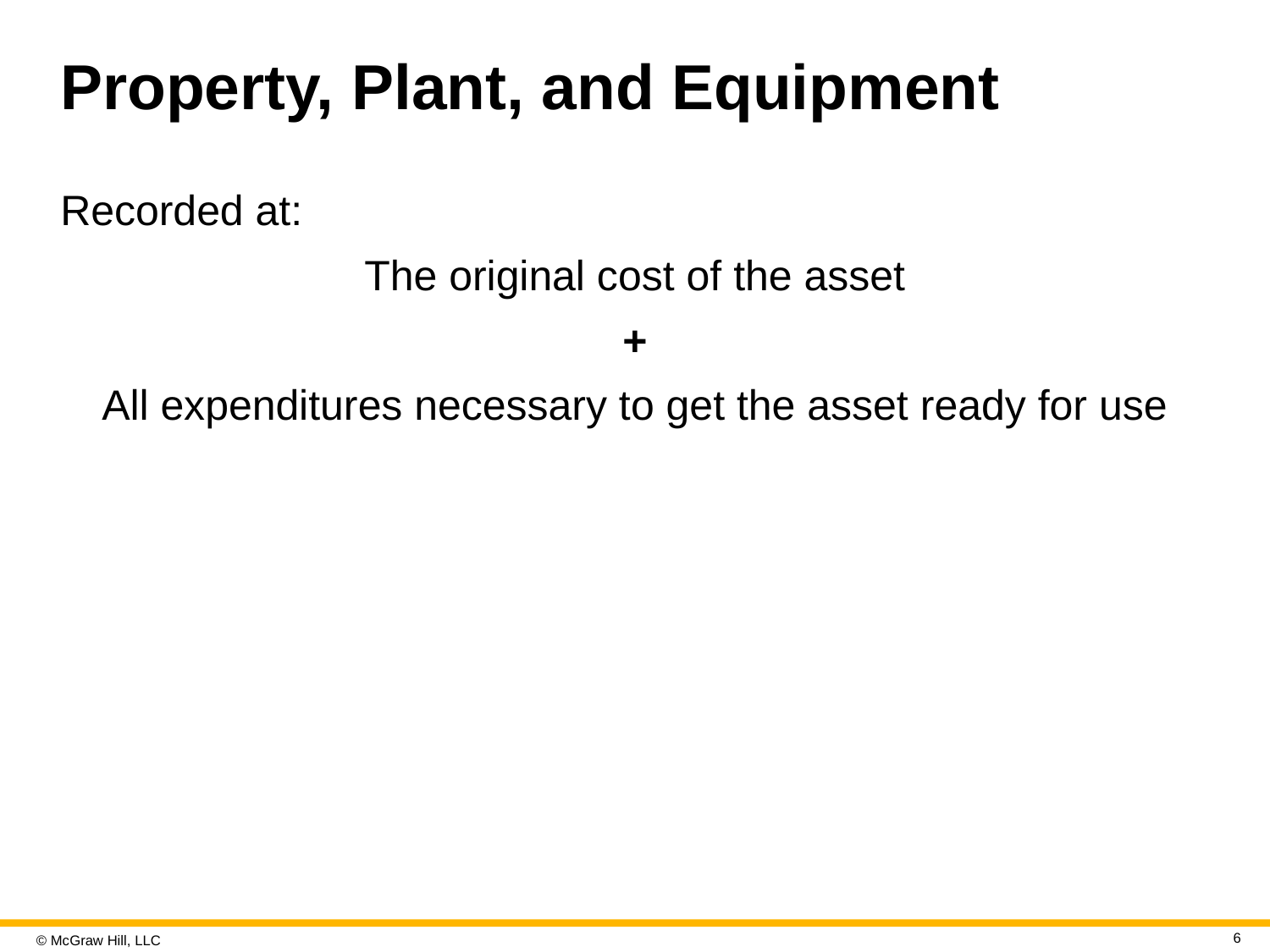

# Property, Plant, and Equipment
Recorded at:
The original cost of the asset
+
All expenditures necessary to get the asset ready for use
6